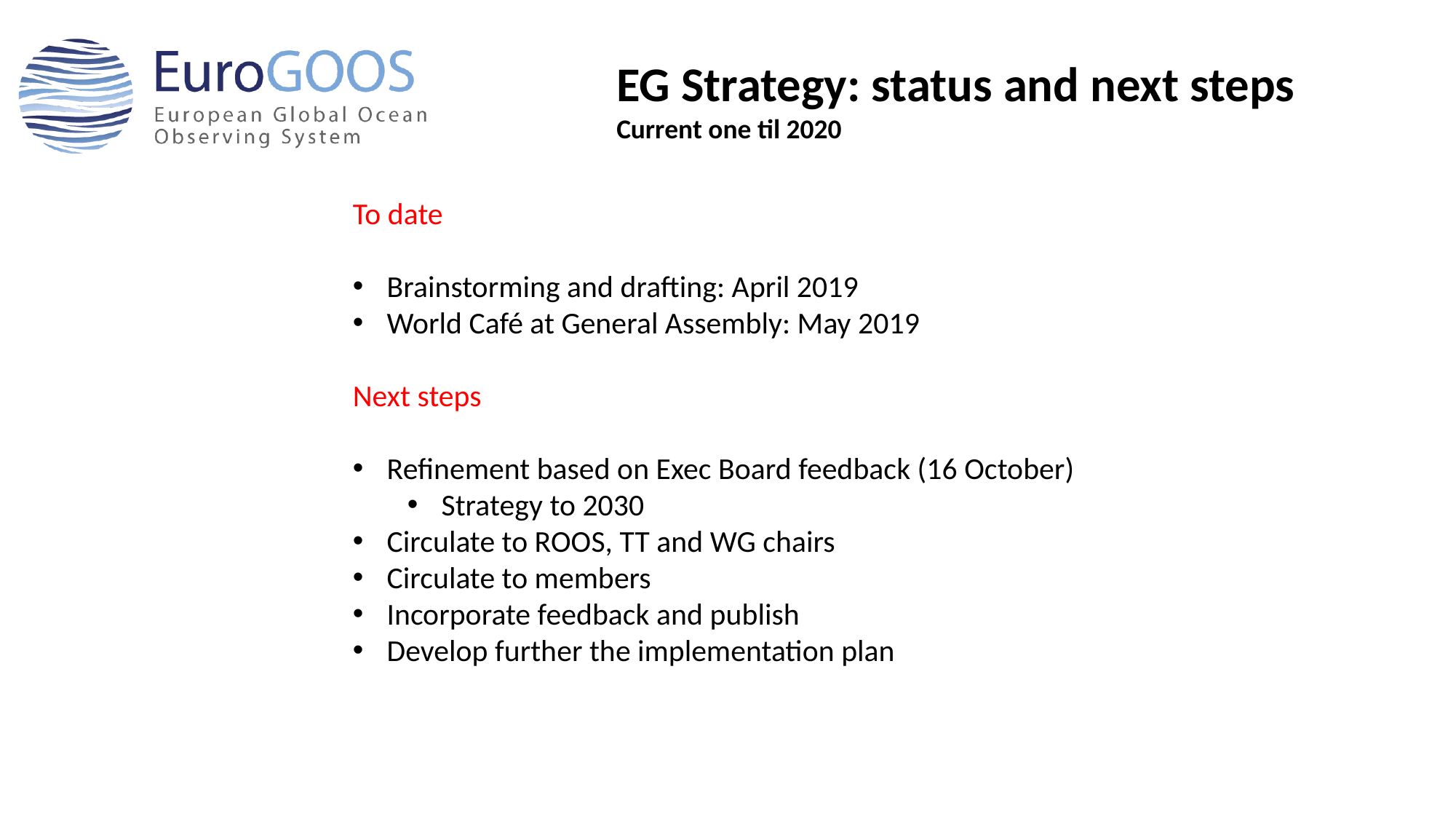

EG Strategy: status and next steps
Current one til 2020
To date

Brainstorming and drafting: April 2019
World Café at General Assembly: May 2019

Next steps

Refinement based on Exec Board feedback (16 October)
Strategy to 2030
Circulate to ROOS, TT and WG chairs
Circulate to members
Incorporate feedback and publish
Develop further the implementation plan